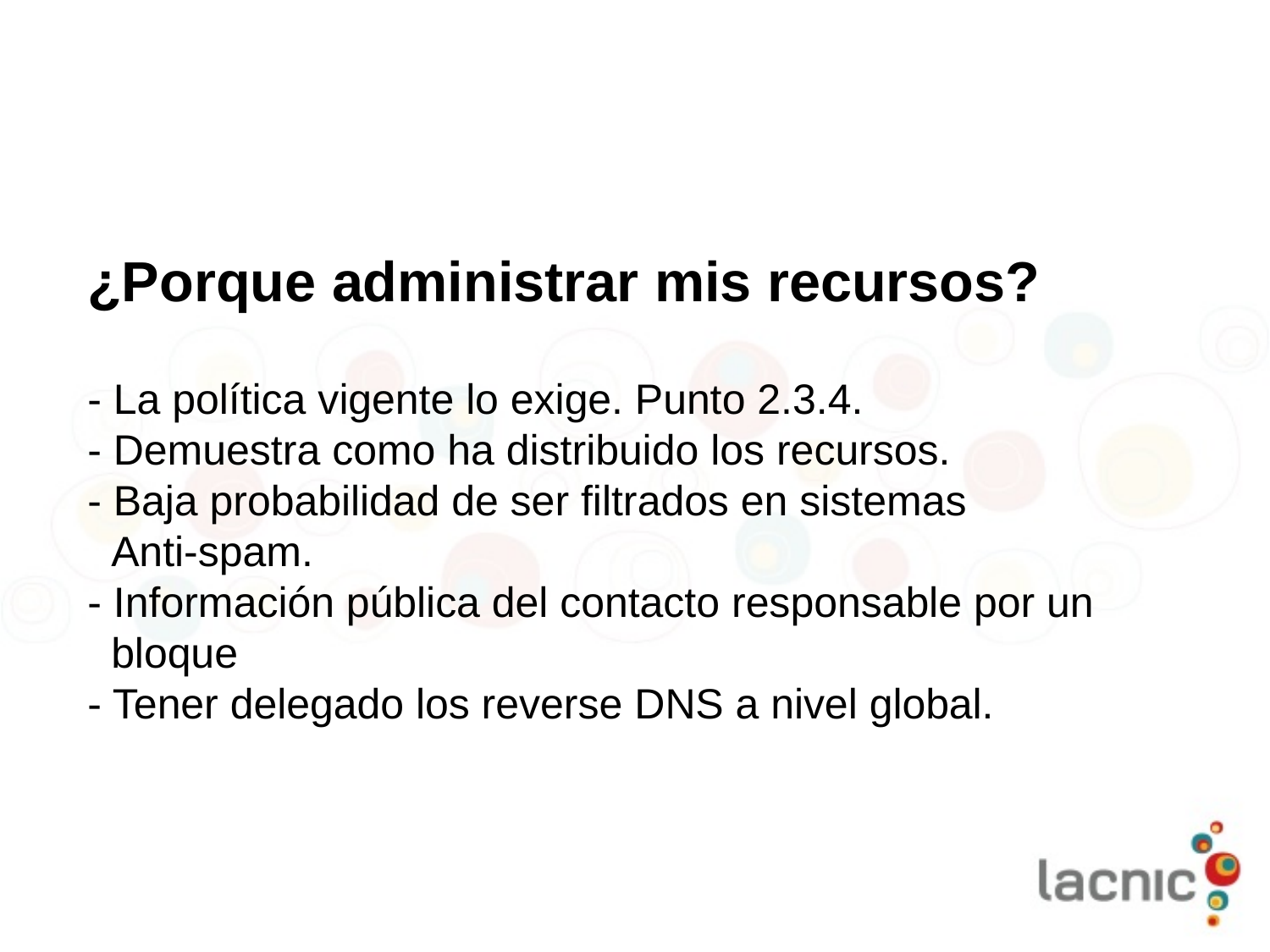

¿Porque administrar mis recursos?

- La política vigente lo exige. Punto 2.3.4.
- Demuestra como ha distribuido los recursos.
- Baja probabilidad de ser filtrados en sistemas
  Anti-spam.
- Información pública del contacto responsable por un
  bloque
- Tener delegado los reverse DNS a nivel global.